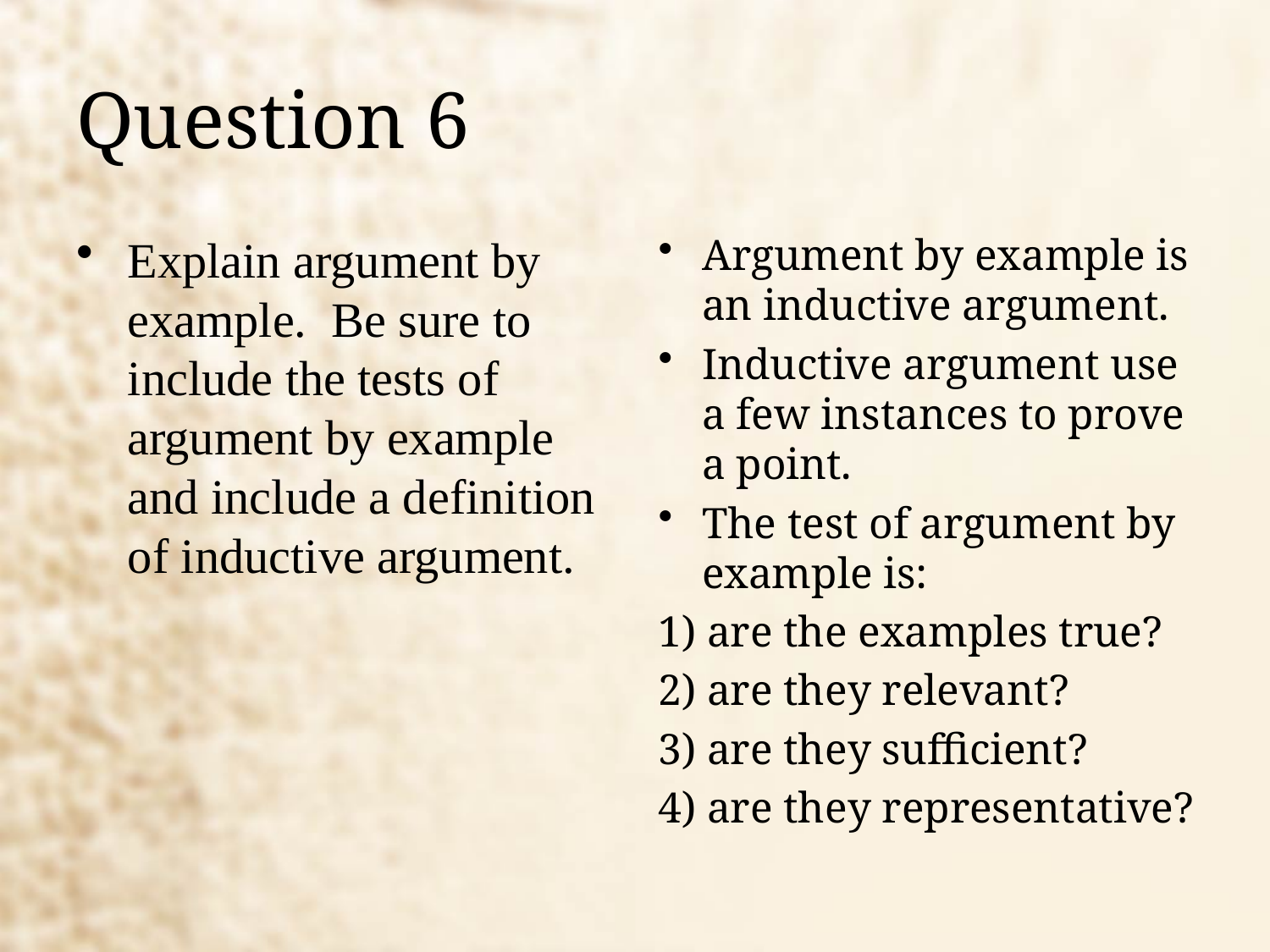

# Question 6
Explain argument by example.  Be sure to include the tests of argument by example and include a definition of inductive argument.

Argument by example is an inductive argument.
Inductive argument use a few instances to prove a point.
The test of argument by example is:
1) are the examples true?
2) are they relevant?
3) are they sufficient?
4) are they representative?